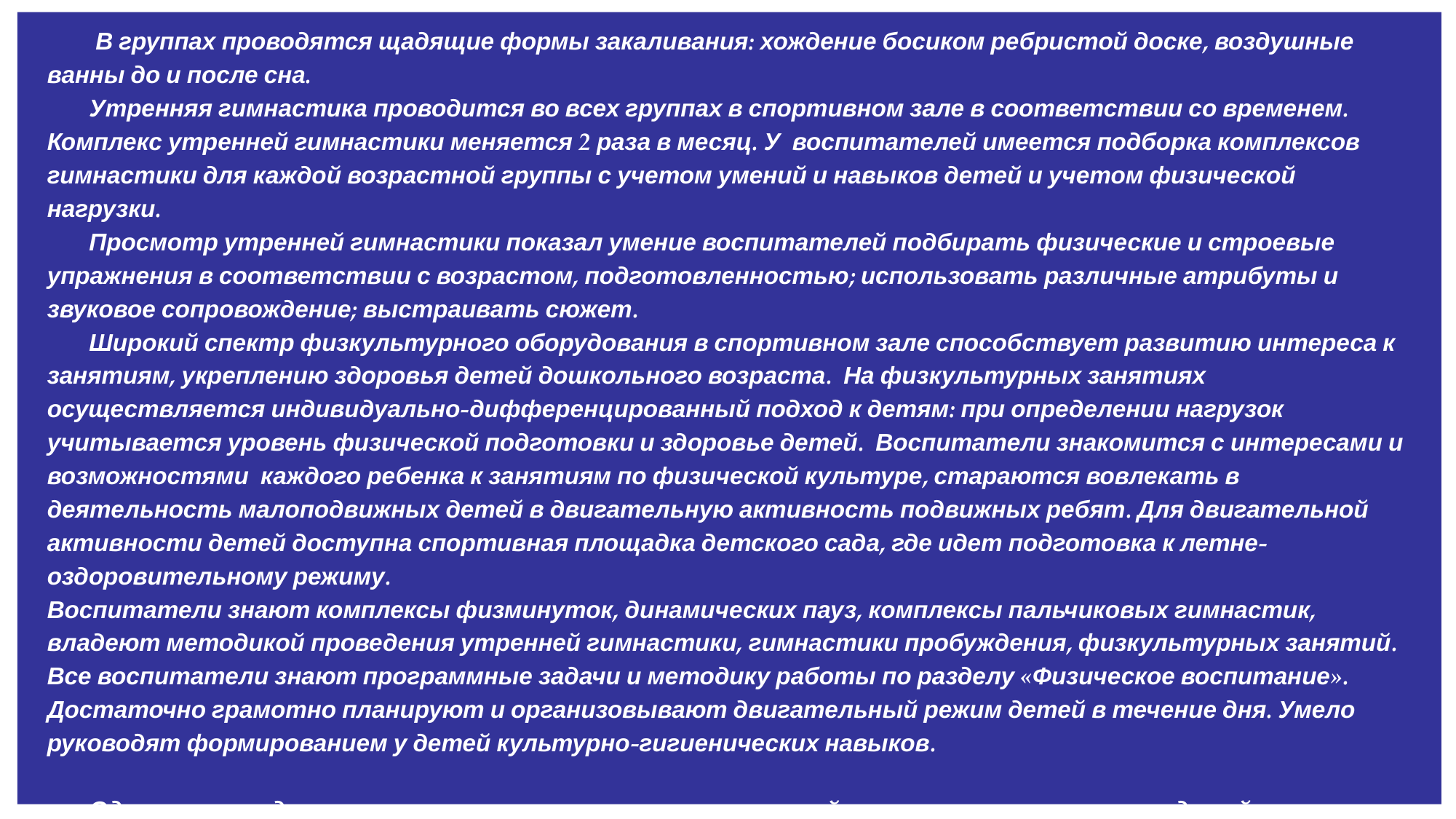

В группах проводятся щадящие формы закаливания: хождение босиком ребристой доске, воздушные ванны до и после сна.
       Утренняя гимнастика проводится во всех группах в спортивном зале в соответствии со временем. Комплекс утренней гимнастики меняется 2 раза в месяц. У  воспитателей имеется подборка комплексов гимнастики для каждой возрастной группы с учетом умений и навыков детей и учетом физической нагрузки.
       Просмотр утренней гимнастики показал умение воспитателей подбирать физические и строевые упражнения в соответствии с возрастом, подготовленностью; использовать различные атрибуты и звуковое сопровождение; выстраивать сюжет.
       Широкий спектр физкультурного оборудования в спортивном зале способствует развитию интереса к занятиям, укреплению здоровья детей дошкольного возраста.  На физкультурных занятиях осуществляется индивидуально-дифференцированный подход к детям: при определении нагрузок учитывается уровень физической подготовки и здоровье детей.  Воспитатели знакомится с интересами и возможностями  каждого ребенка к занятиям по физической культуре, стараются вовлекать в деятельность малоподвижных детей в двигательную активность подвижных ребят. Для двигательной активности детей доступна спортивная площадка детского сада, где идет подготовка к летне-оздоровительному режиму.
Воспитатели знают комплексы физминуток, динамических пауз, комплексы пальчиковых гимнастик, владеют методикой проведения утренней гимнастики, гимнастики пробуждения, физкультурных занятий. Все воспитатели знают программные задачи и методику работы по разделу «Физическое воспитание». Достаточно грамотно планируют и организовывают двигательный режим детей в течение дня. Умело руководят формированием у детей культурно-гигиенических навыков.

       Однако не всегда есть контроль со стороны воспитателей за правильностью осанки детей во время работы за столом. На занятиях воспитатели не используют профилактические упражнения для глаз.